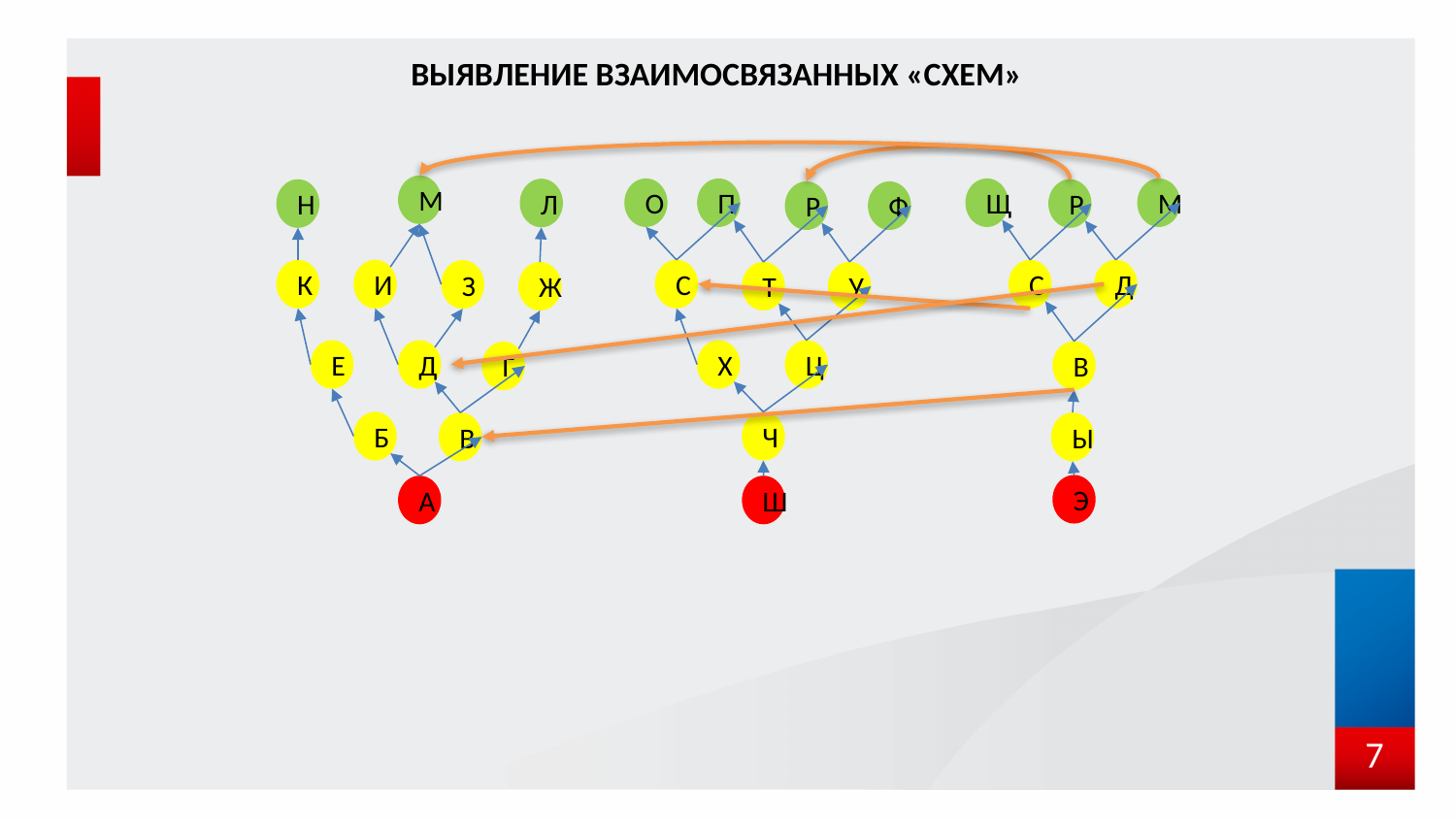

# ВЫЯВЛЕНИЕ ВЗАИМОСВЯЗАННЫХ «СХЕМ»
М
Л
Н
К
И
З
Ж
Е
Д
Г
Б
В
А
О
П
Р
Ф
С
У
Т
Х
Ц
Ч
Ш
Щ
М
Р
С
Д
В
Ы
Э
7